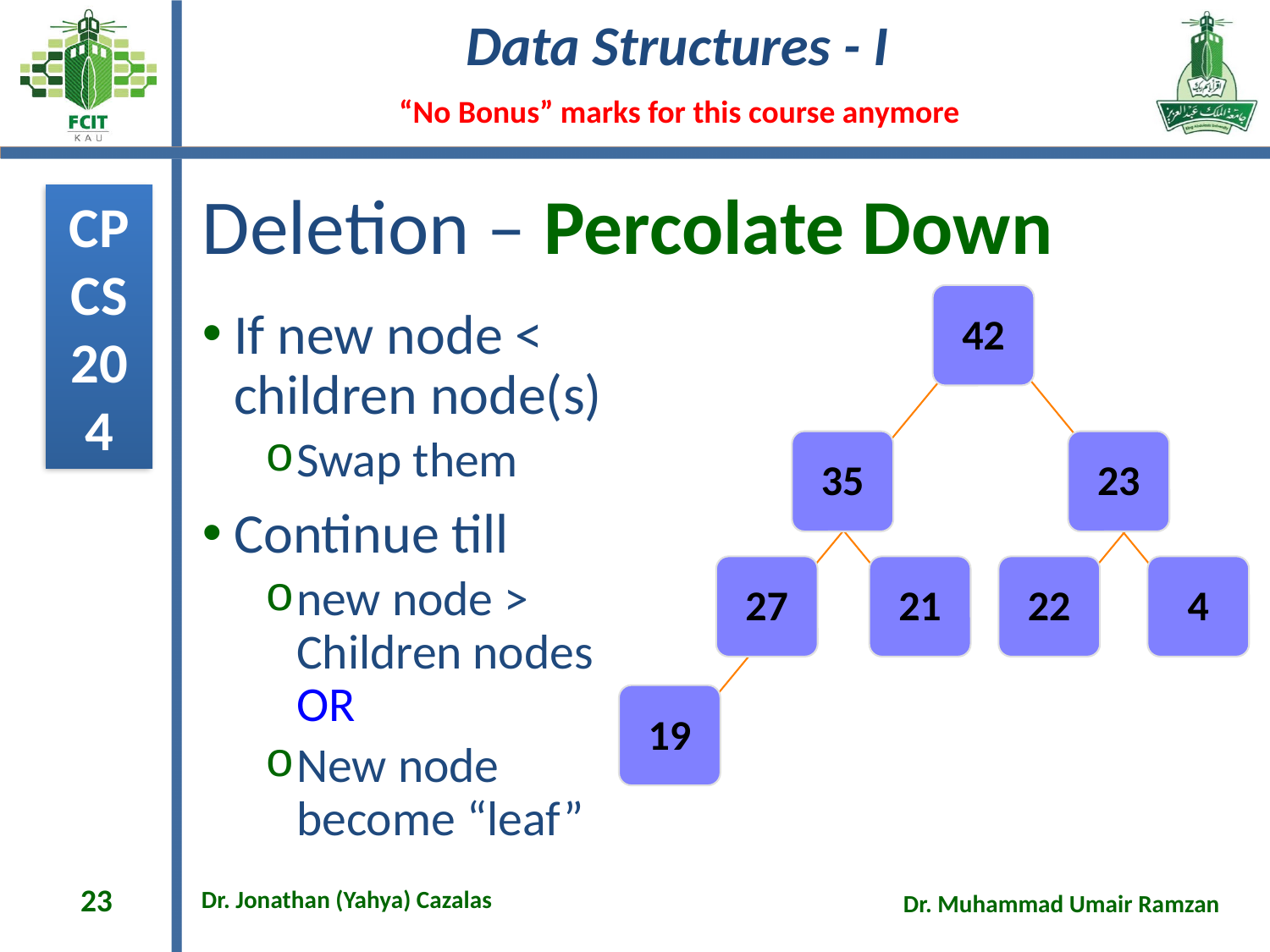

# Deletion – Percolate Down

42

35

23

27

21

22

4

19
If new node < children node(s)
Swap them
Continue till
new node > Children nodes OR
New node become “leaf”
23